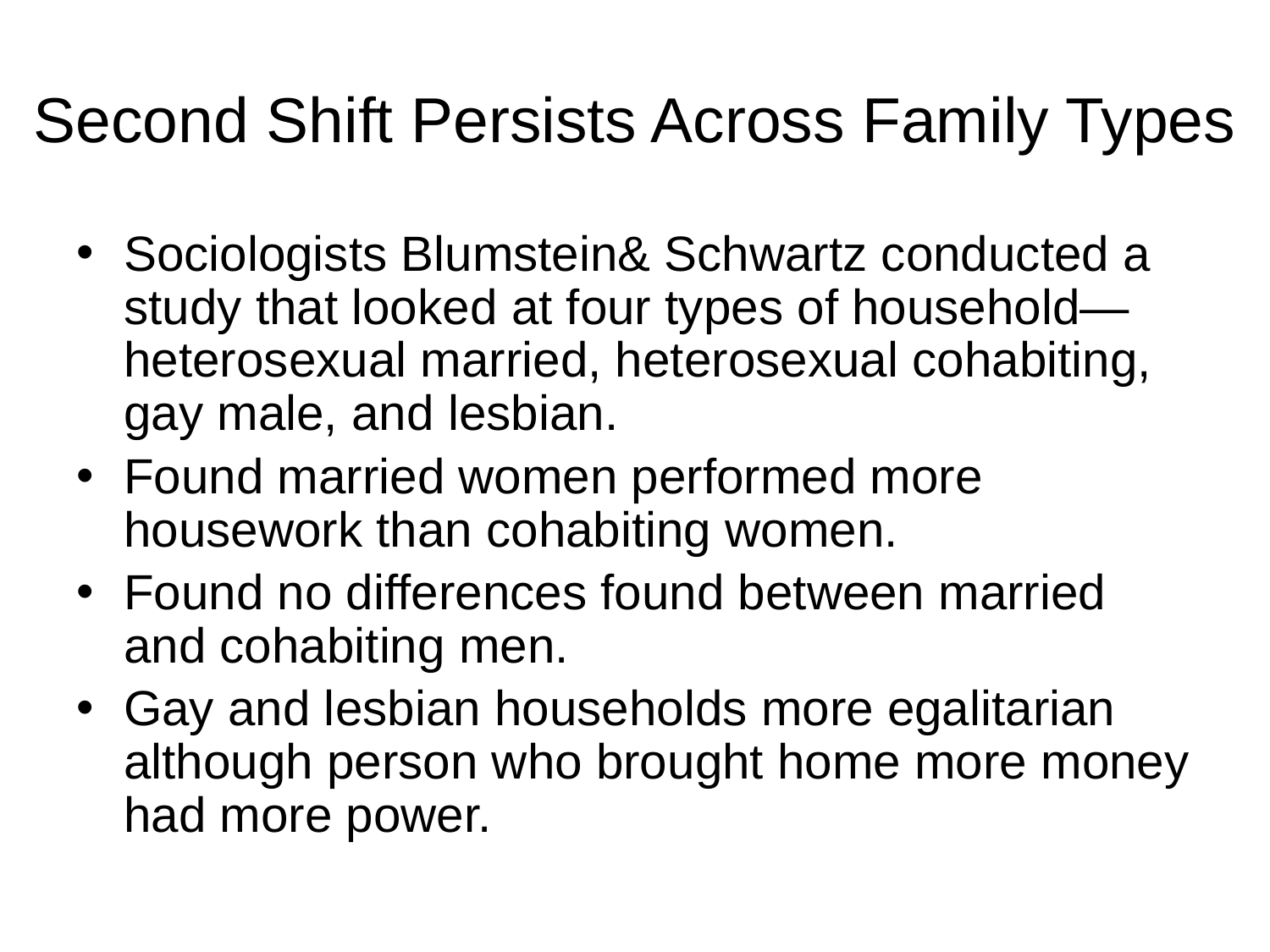

# Second Shift Persists Across Family Types
Sociologists Blumstein& Schwartz conducted a study that looked at four types of household—heterosexual married, heterosexual cohabiting, gay male, and lesbian.
Found married women performed more housework than cohabiting women.
Found no differences found between married and cohabiting men.
Gay and lesbian households more egalitarian although person who brought home more money had more power.